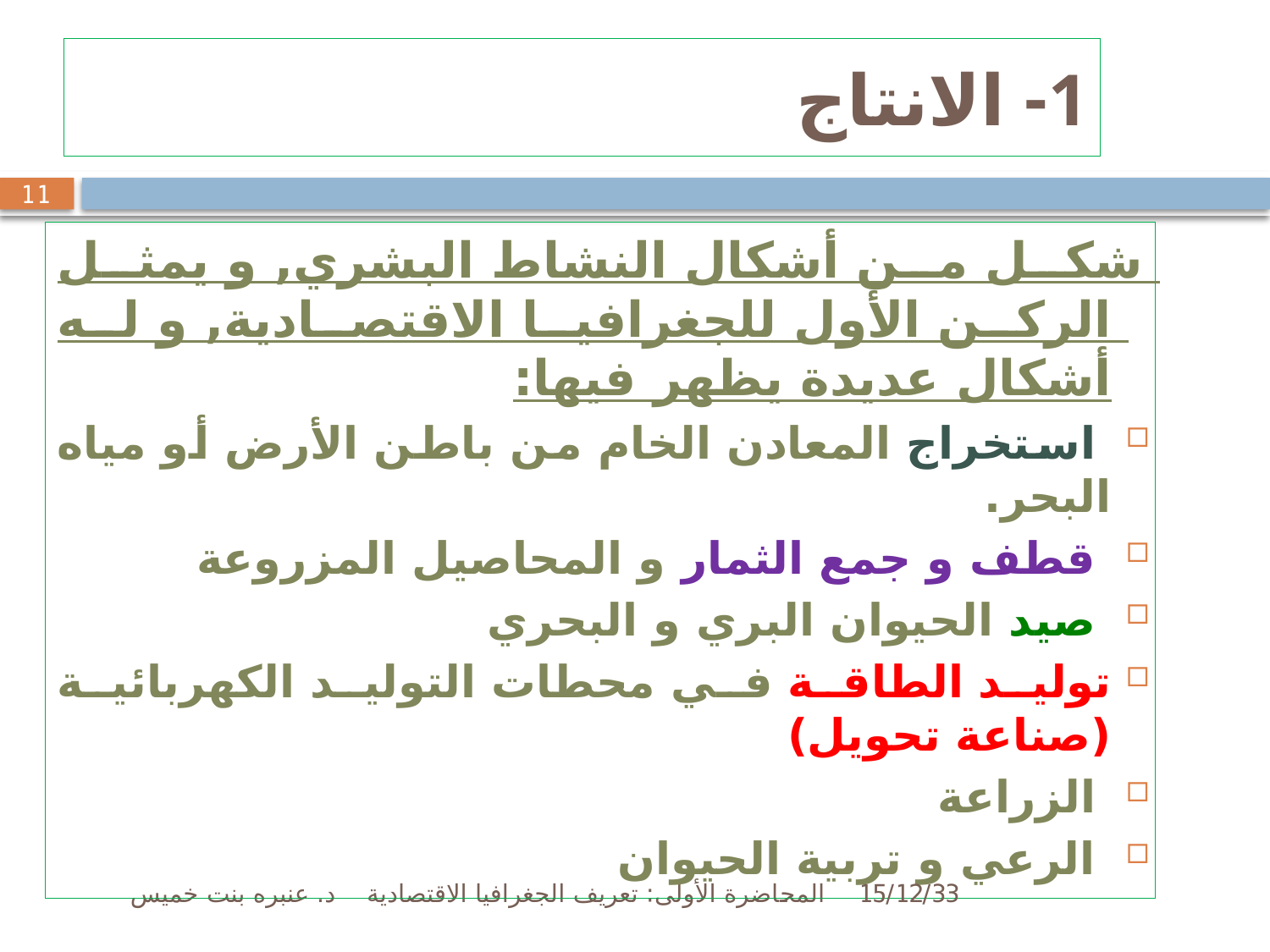

# 1- الانتاج
11
شكل من أشكال النشاط البشري, و يمثل الركن الأول للجغرافيا الاقتصادية, و له أشكال عديدة يظهر فيها:
 استخراج المعادن الخام من باطن الأرض أو مياه البحر.
 قطف و جمع الثمار و المحاصيل المزروعة
 صيد الحيوان البري و البحري
توليد الطاقة في محطات التوليد الكهربائية (صناعة تحويل)
 الزراعة
 الرعي و تربية الحيوان

المحاضرة الأولى: تعريف الجغرافيا الاقتصادية    د. عنبره بنت خميس
15/12/33